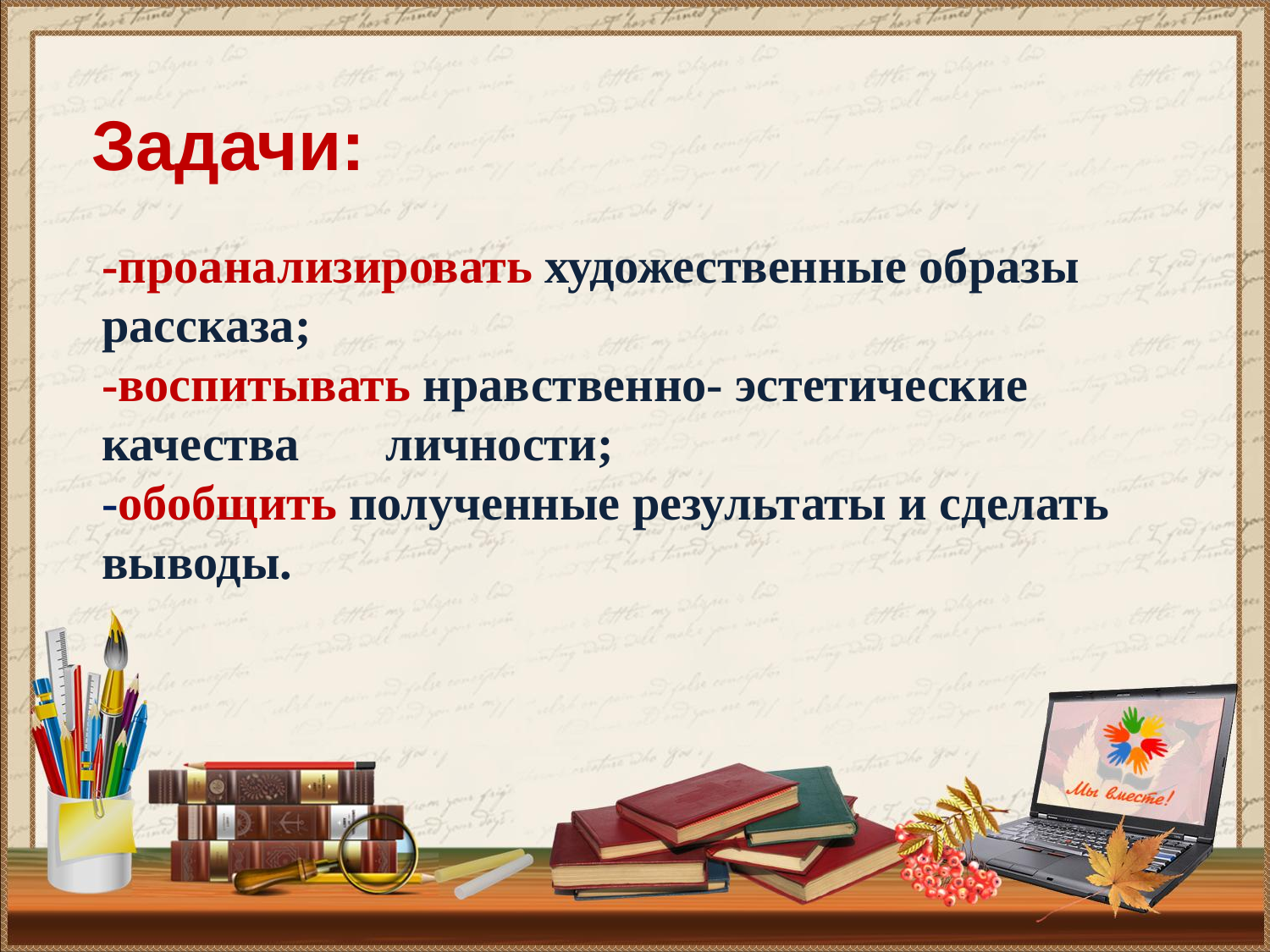

# Задачи:
-проанализировать художественные образы рассказа;
-воспитывать нравственно- эстетические качества       личности;
-обобщить полученные результаты и сделать выводы.